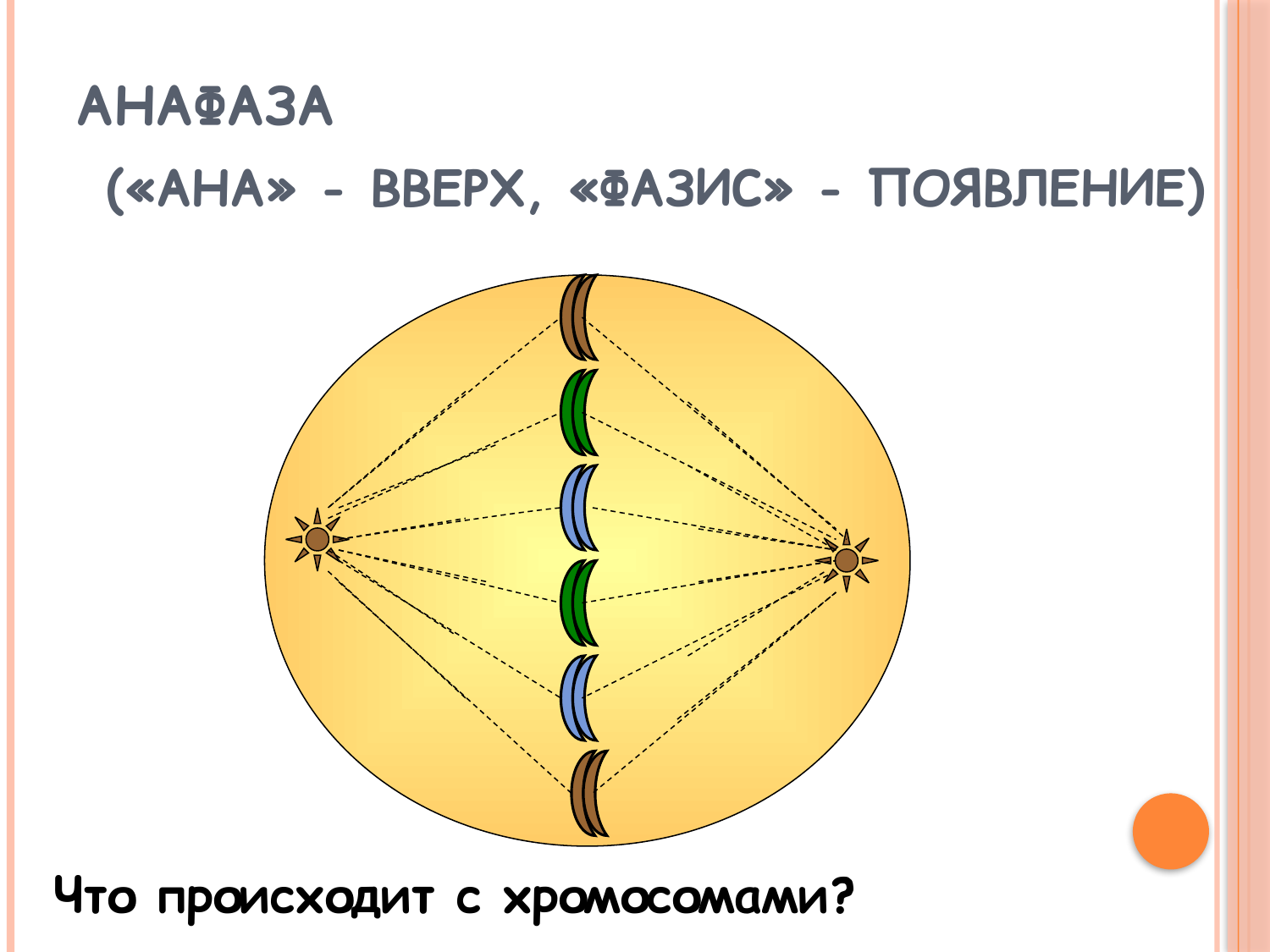

# Анафаза («ана» - вверх, «фазис» - появление)

Что происходит с хромосомами?